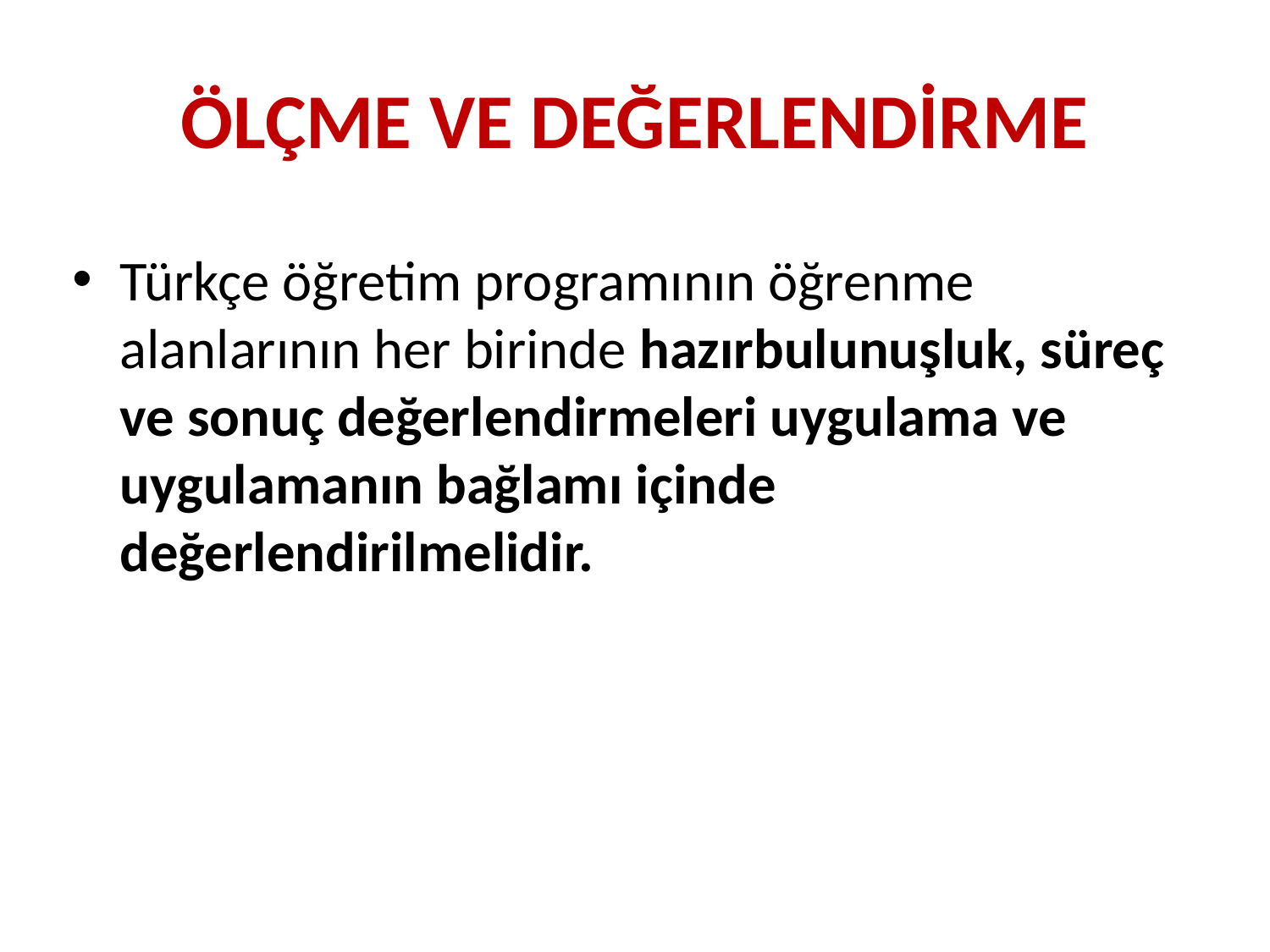

# ÖLÇME VE DEĞERLENDİRME

Türkçe öğretim programının öğrenme alanlarının her birinde hazırbulunuşluk, süreç ve sonuç değerlendirmeleri uygulama ve uygulamanın bağlamı içinde değerlendirilmelidir.